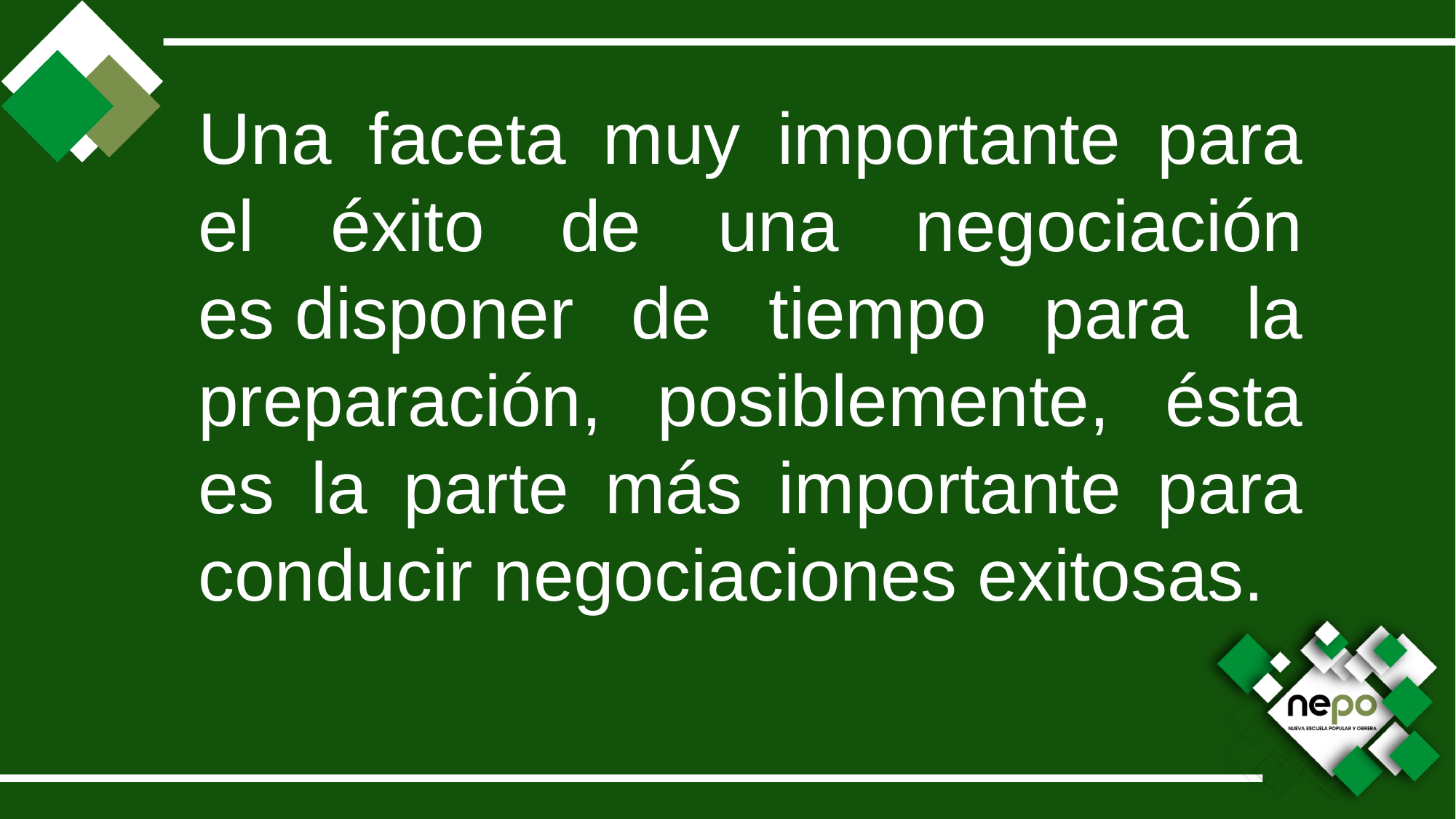

Una faceta muy importante para el éxito de una negociación es disponer de tiempo para la preparación, posiblemente, ésta es la parte más importante para conducir negociaciones exitosas.